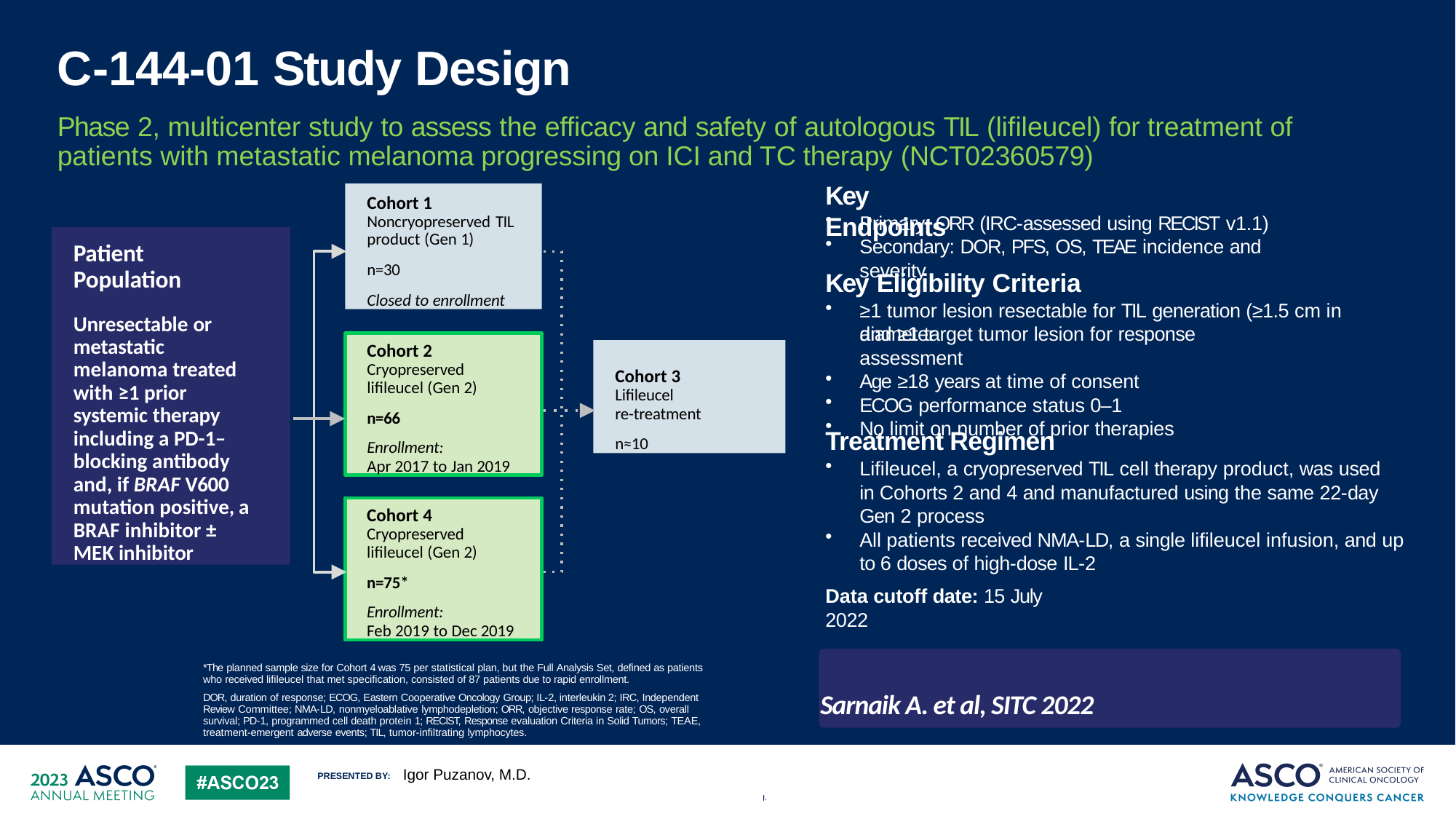

# C-144-01 Study Design
Phase 2, multicenter study to assess the efficacy and safety of autologous TIL (lifileucel) for treatment of patients with metastatic melanoma progressing on ICI and TC therapy (NCT02360579)
Key Endpoints
Cohort 1 Noncryopreserved TIL product (Gen 1)
n=30
Closed to enrollment
Primary: ORR (IRC-assessed using RECIST v1.1)
Secondary: DOR, PFS, OS, TEAE incidence and severity
Patient Population
Unresectable or metastatic melanoma treated with ≥1 prior systemic therapy including a PD-1– blocking antibody and, if BRAF V600 mutation positive, a BRAF inhibitor ± MEK inhibitor

Key Eligibility Criteria
≥1 tumor lesion resectable for TIL generation (≥1.5 cm in diameter)
and ≥1 target tumor lesion for response assessment
Age ≥18 years at time of consent
ECOG performance status 0–1
No limit on number of prior therapies
Cohort 2 Cryopreserved lifileucel (Gen 2)
n=66
Enrollment:
Apr 2017 to Jan 2019

Cohort 3
Lifileucel
re-treatment
n≈10
Treatment Regimen
Lifileucel, a cryopreserved TIL cell therapy product, was used in Cohorts 2 and 4 and manufactured using the same 22-day
Cohort 4 Cryopreserved lifileucel (Gen 2)
n=75*
Enrollment:
Feb 2019 to Dec 2019
Gen 2 process
All patients received NMA-LD, a single lifileucel infusion, and up to 6 doses of high-dose IL-2
Data cutoff date: 15 July 2022

*The planned sample size for Cohort 4 was 75 per statistical plan, but the Full Analysis Set, defined as patients who received lifileucel that met specification, consisted of 87 patients due to rapid enrollment.
Sarnaik A. et al, SITC 2022
DOR, duration of response; ECOG, Eastern Cooperative Oncology Group; IL-2, interleukin 2; IRC, Independent Review Committee; NMA-LD, nonmyeloablative lymphodepletion; ORR, objective response rate; OS, overall survival; PD-1, programmed cell death protein 1; RECIST, Response evaluation Criteria in Solid Tumors; TEAE, treatment-emergent adverse events; TIL, tumor-infiltrating lymphocytes.
Igor Puzanov, M.D.